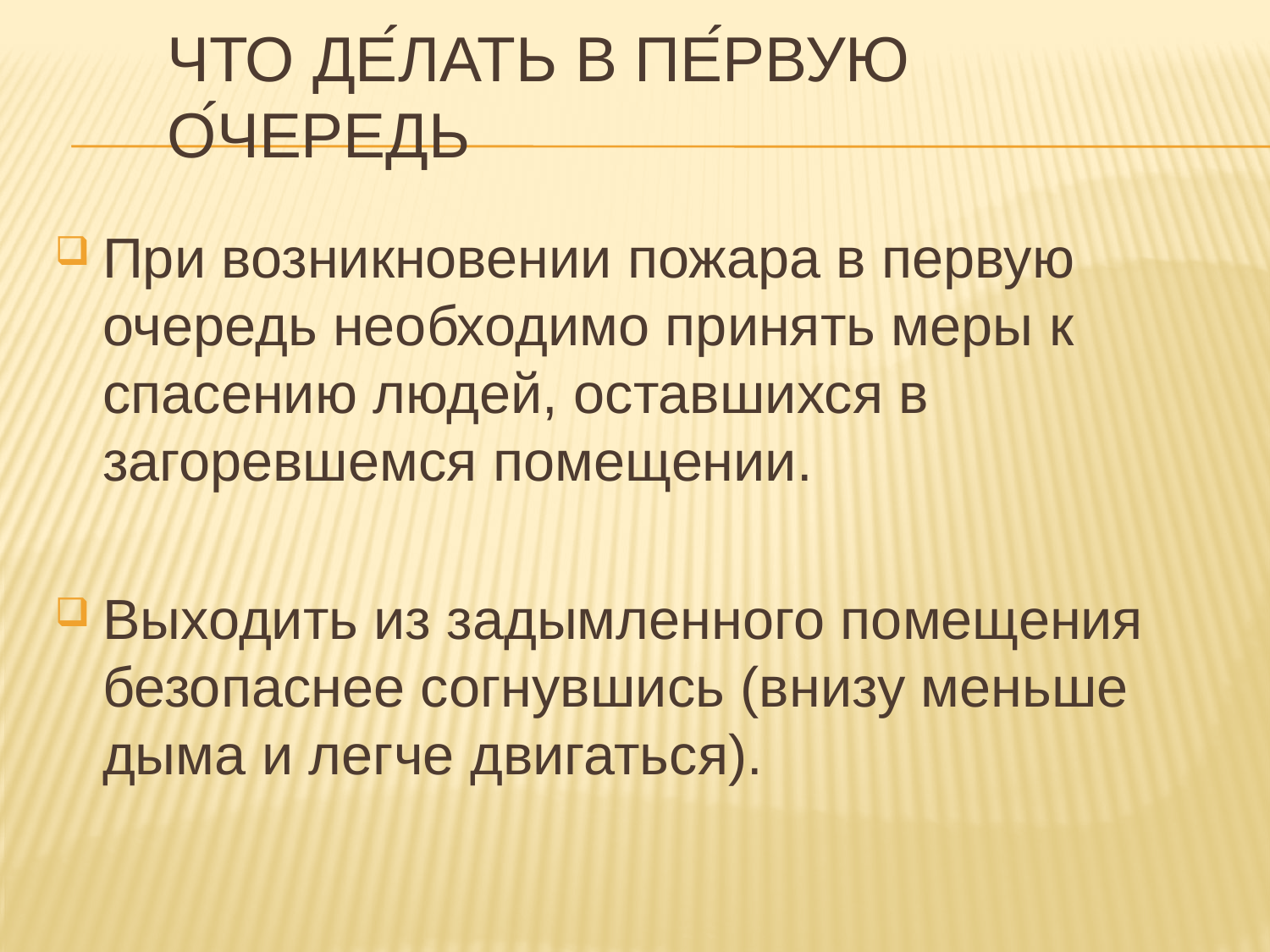

# Что де́лать в пе́рвую о́чередь
При возникновении пожара в первую очередь необходимо принять меры к спасению людей, оставшихся в загоревшемся помещении.

Выходить из задымленного помещения безопаснее согнувшись (внизу меньше дыма и легче двигаться).